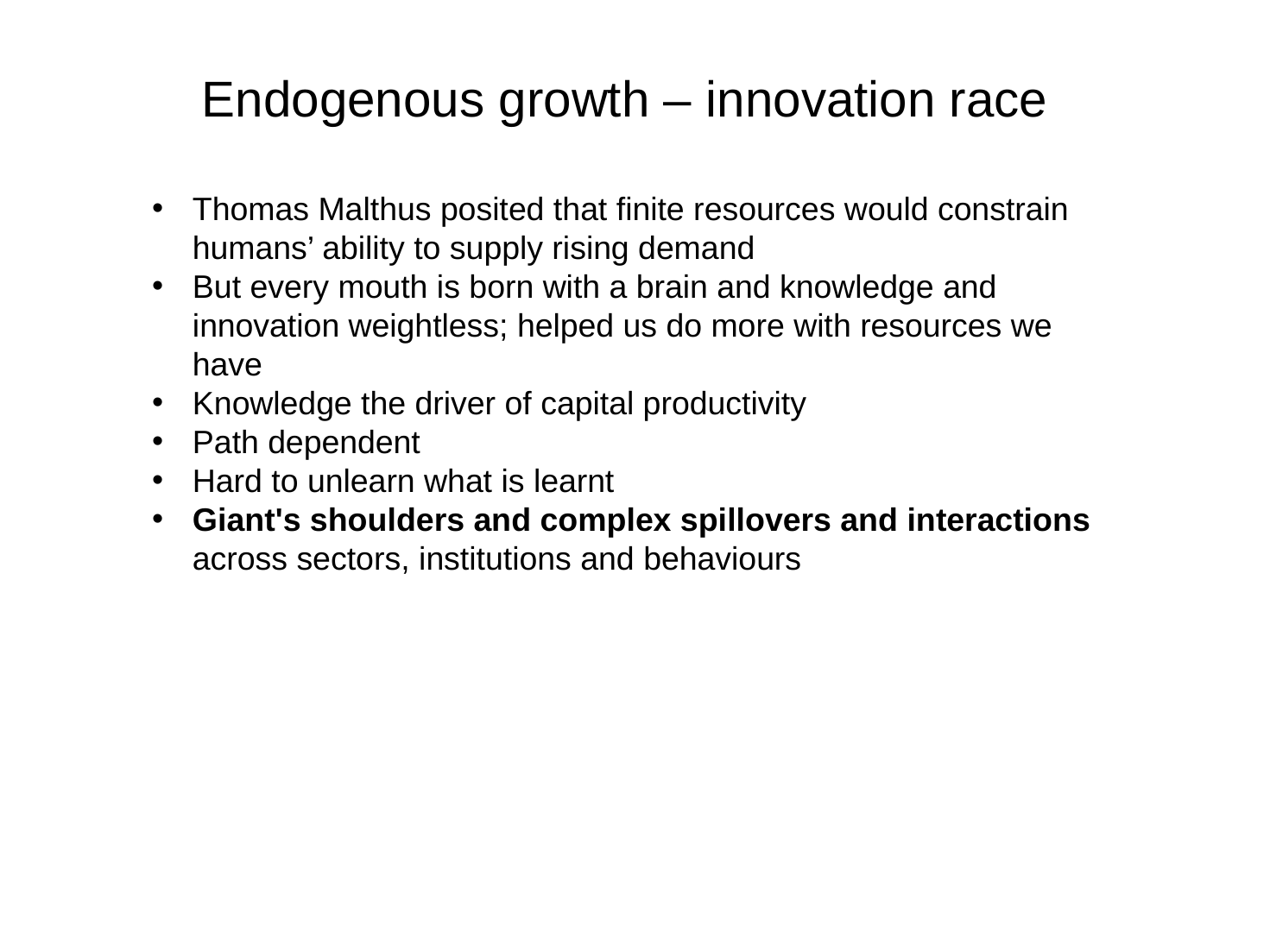

Endogenous growth – innovation race
Thomas Malthus posited that finite resources would constrain humans’ ability to supply rising demand
But every mouth is born with a brain and knowledge and innovation weightless; helped us do more with resources we have
Knowledge the driver of capital productivity
Path dependent
Hard to unlearn what is learnt
Giant's shoulders and complex spillovers and interactions across sectors, institutions and behaviours